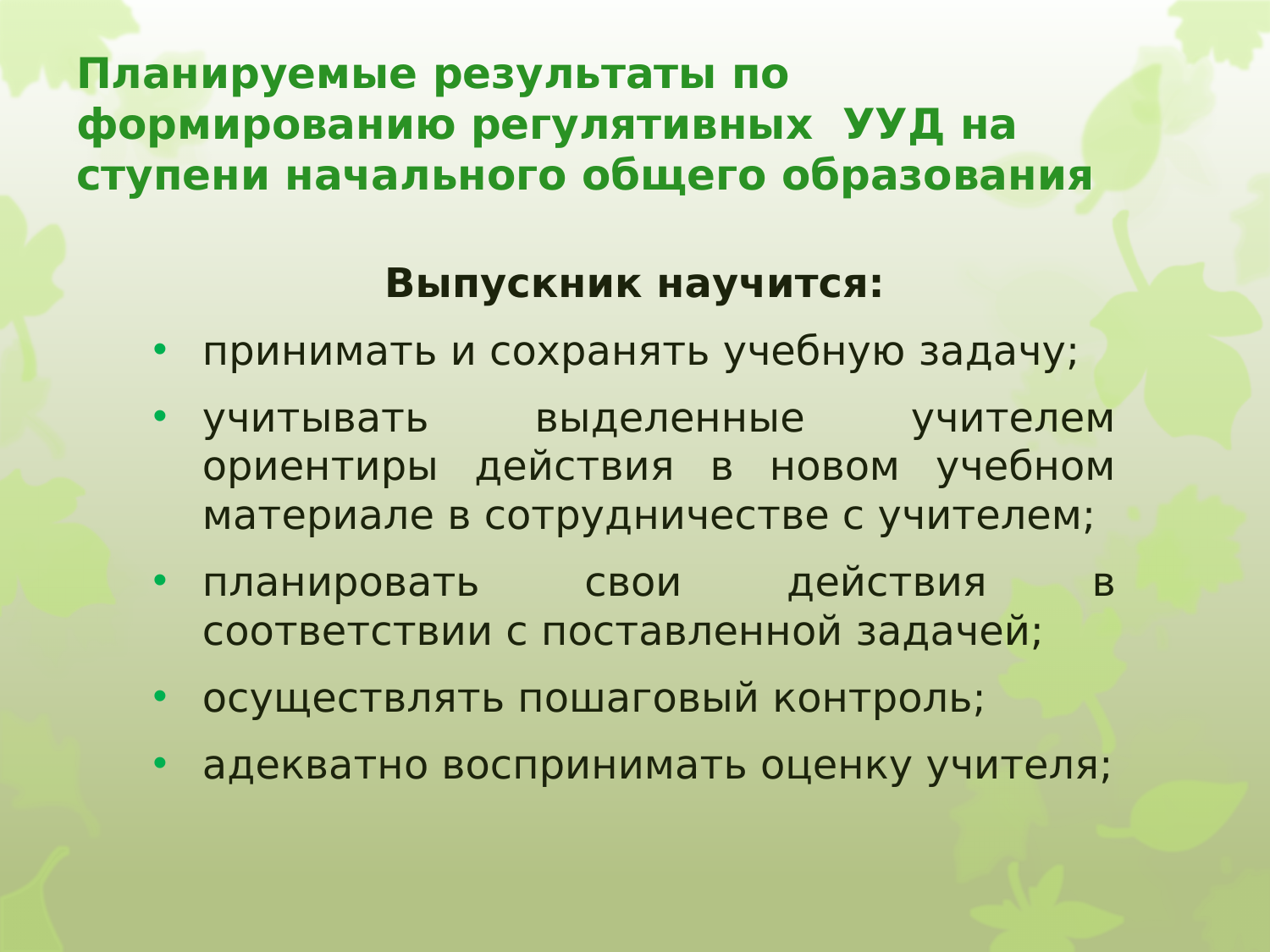

# Планируемые результаты по формированию регулятивных  УУД на ступени начального общего образования
Выпускник научится:
принимать и сохранять учебную задачу;
учитывать выделенные учителем ориентиры действия в новом учебном материале в сотрудничестве с учителем;
планировать свои действия в соответствии с поставленной задачей;
осуществлять пошаговый контроль;
адекватно воспринимать оценку учителя;